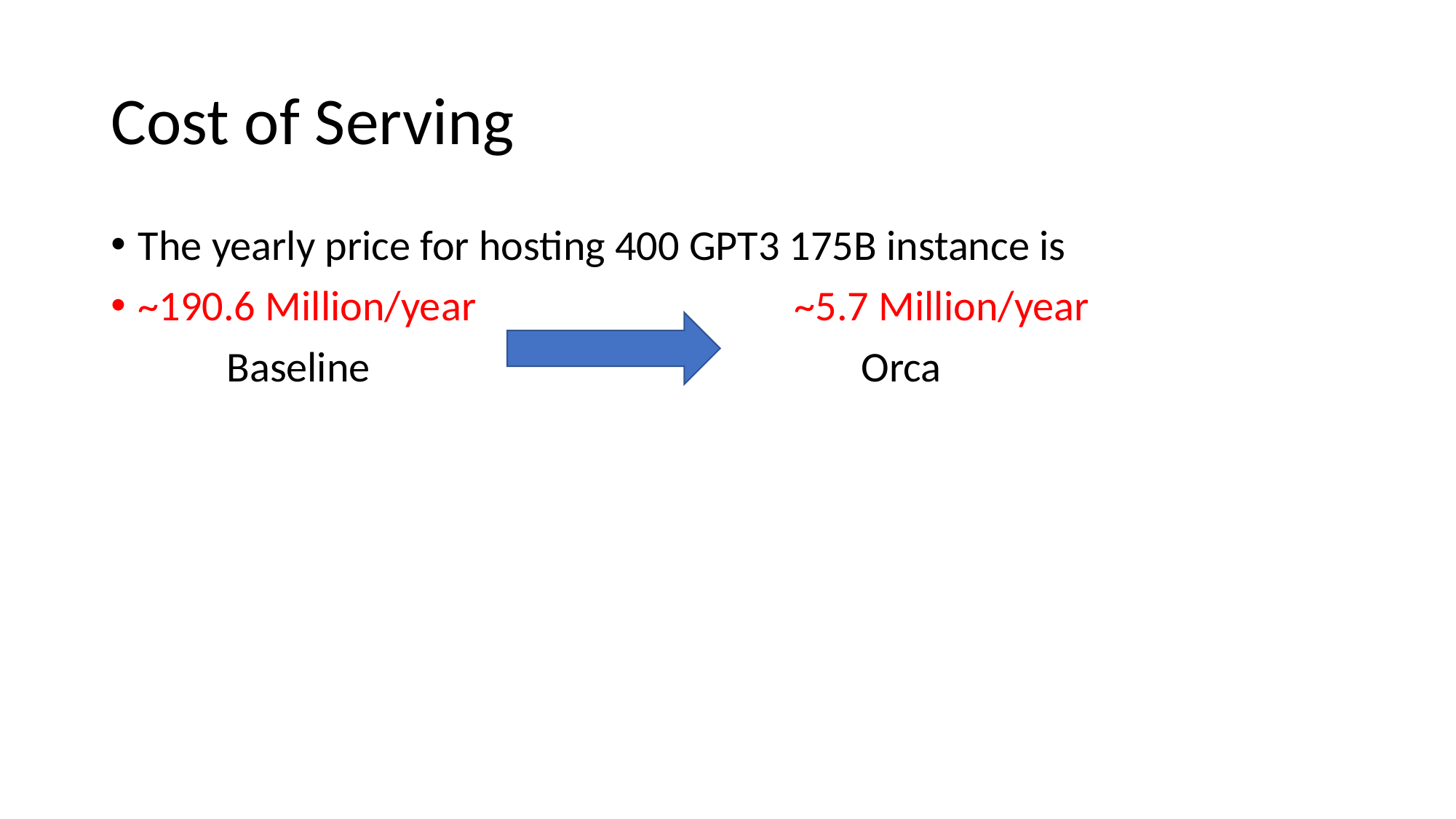

# Cost of Serving
The yearly price for hosting 400 GPT3 175B instance is
~190.6 Million/year                                 ~5.7 Million/year
            Baseline                                                   Orca